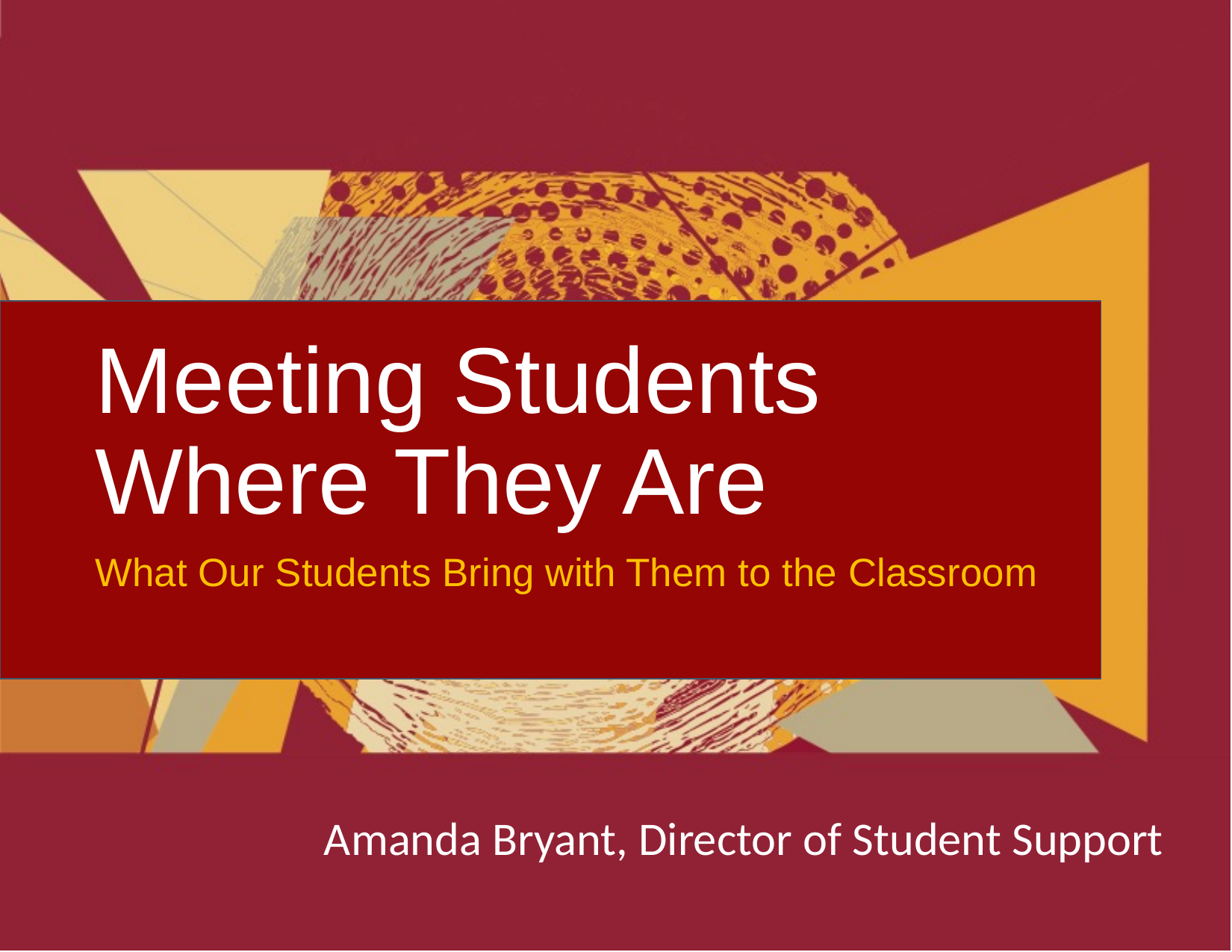

# Meeting Students Where They Are
What Our Students Bring with Them to the Classroom
Amanda Bryant, Director of Student Support